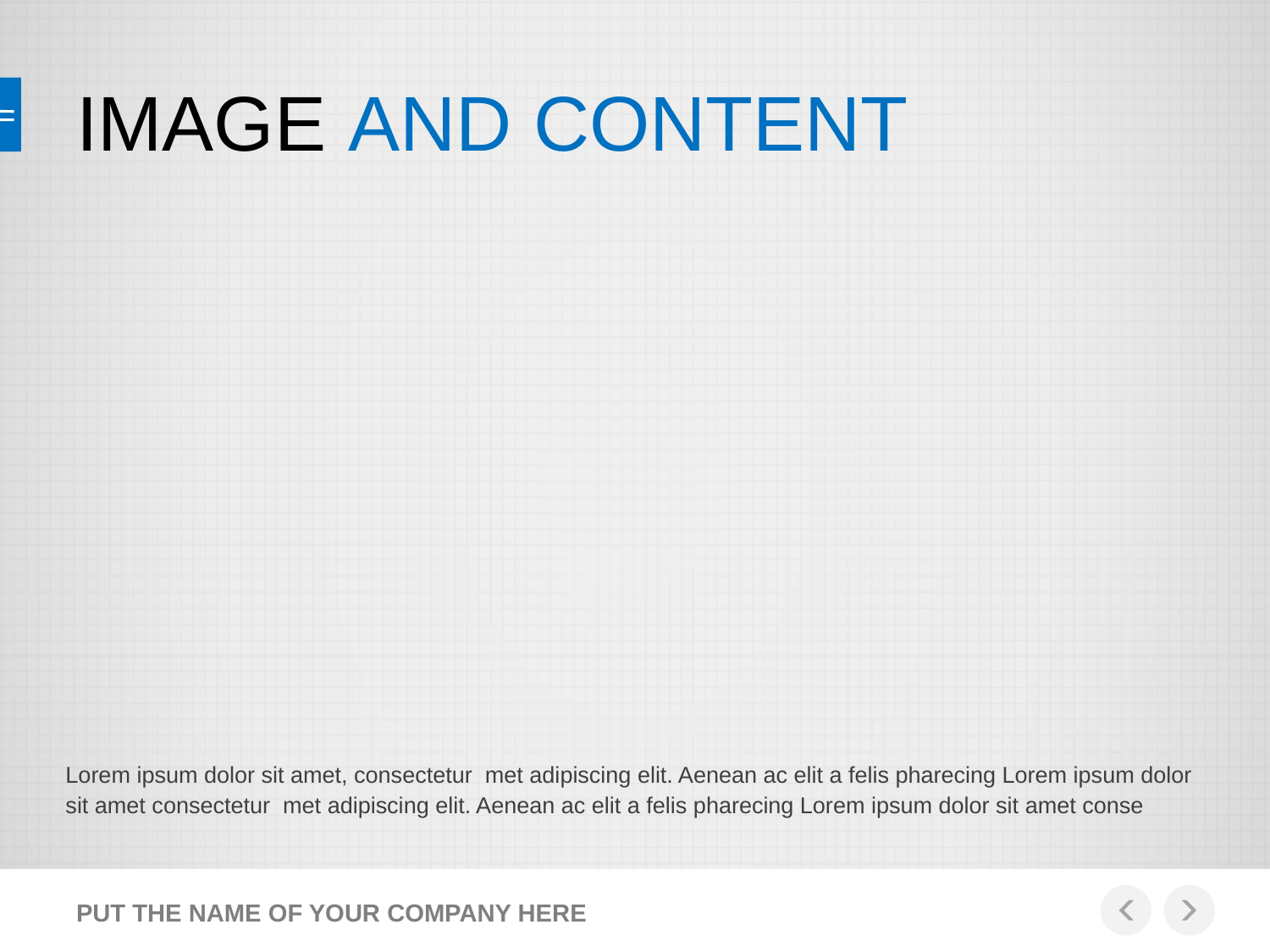

IMAGE AND CONTENT

Lorem ipsum dolor sit amet, consectetur  met adipiscing elit. Aenean ac elit a felis pharecing Lorem ipsum dolor
sit amet consectetur  met adipiscing elit. Aenean ac elit a felis pharecing Lorem ipsum dolor sit amet conse
PUT THE NAME OF YOUR COMPANY HERE